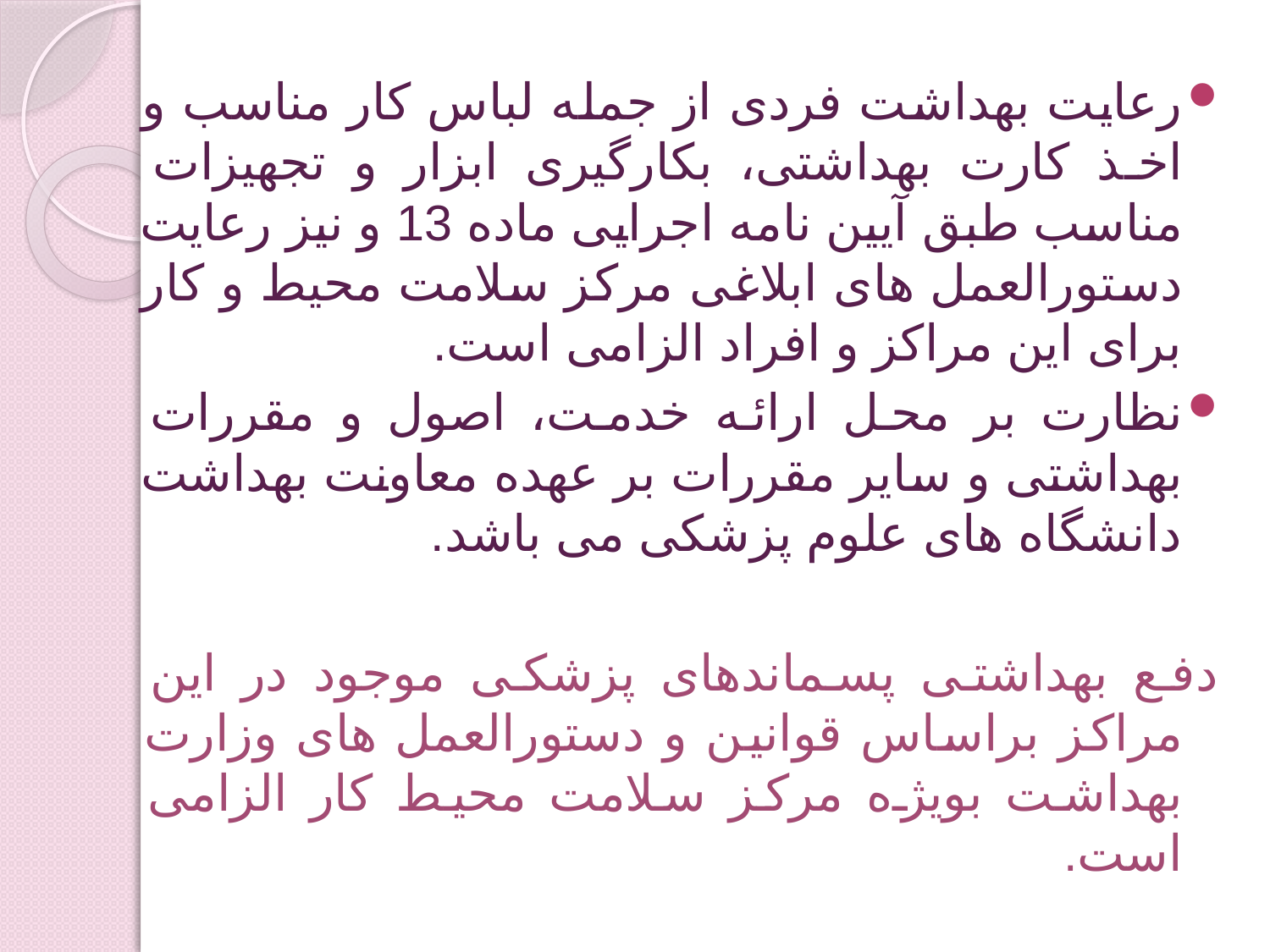

رعایت بهداشت فردی از جمله لباس کار مناسب و اخذ کارت بهداشتی، بکارگیری ابزار و تجهیزات مناسب طبق آیین نامه اجرایی ماده 13 و نیز رعایت دستورالعمل های ابلاغی مرکز سلامت محیط و کار برای این مراکز و افراد الزامی است.
نظارت بر محل ارائه خدمت، اصول و مقررات بهداشتی و سایر مقررات بر عهده معاونت بهداشت دانشگاه های علوم پزشکی می باشد.

دفع بهداشتی پسماندهای پزشکی موجود در این مراکز براساس قوانین و دستورالعمل های وزارت بهداشت بویژه مرکز سلامت محیط کار الزامی است.